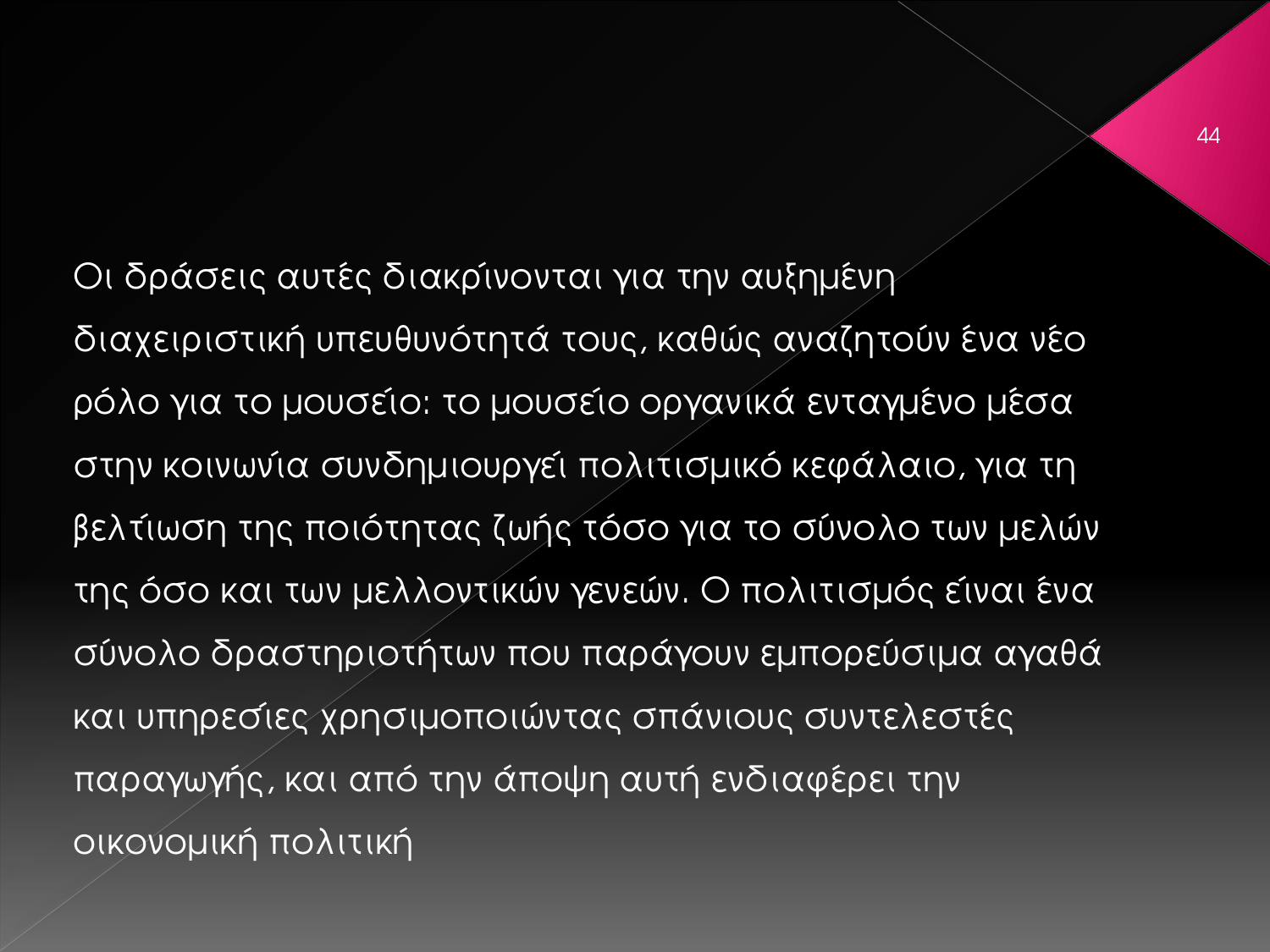

#
44
Οι δράσεις αυτές διακρίνονται για την αυξημένη διαχειριστική υπευθυνότητά τους, καθώς αναζητούν ένα νέο ρόλο για το μουσείο: το μουσείο οργανικά ενταγμένο μέσα στην κοινωνία συνδημιουργεί πολιτισμικό κεφάλαιο, για τη βελτίωση της ποιότητας ζωής τόσο για το σύνολο των μελών της όσο και των μελλοντικών γενεών. Ο πολιτισμός είναι ένα σύνολο δραστηριοτήτων που παράγουν εμπορεύσιμα αγαθά και υπηρεσίες χρησιμοποιώντας σπάνιους συντελεστές παραγωγής, και από την άποψη αυτή ενδιαφέρει την οικονομική πολιτική